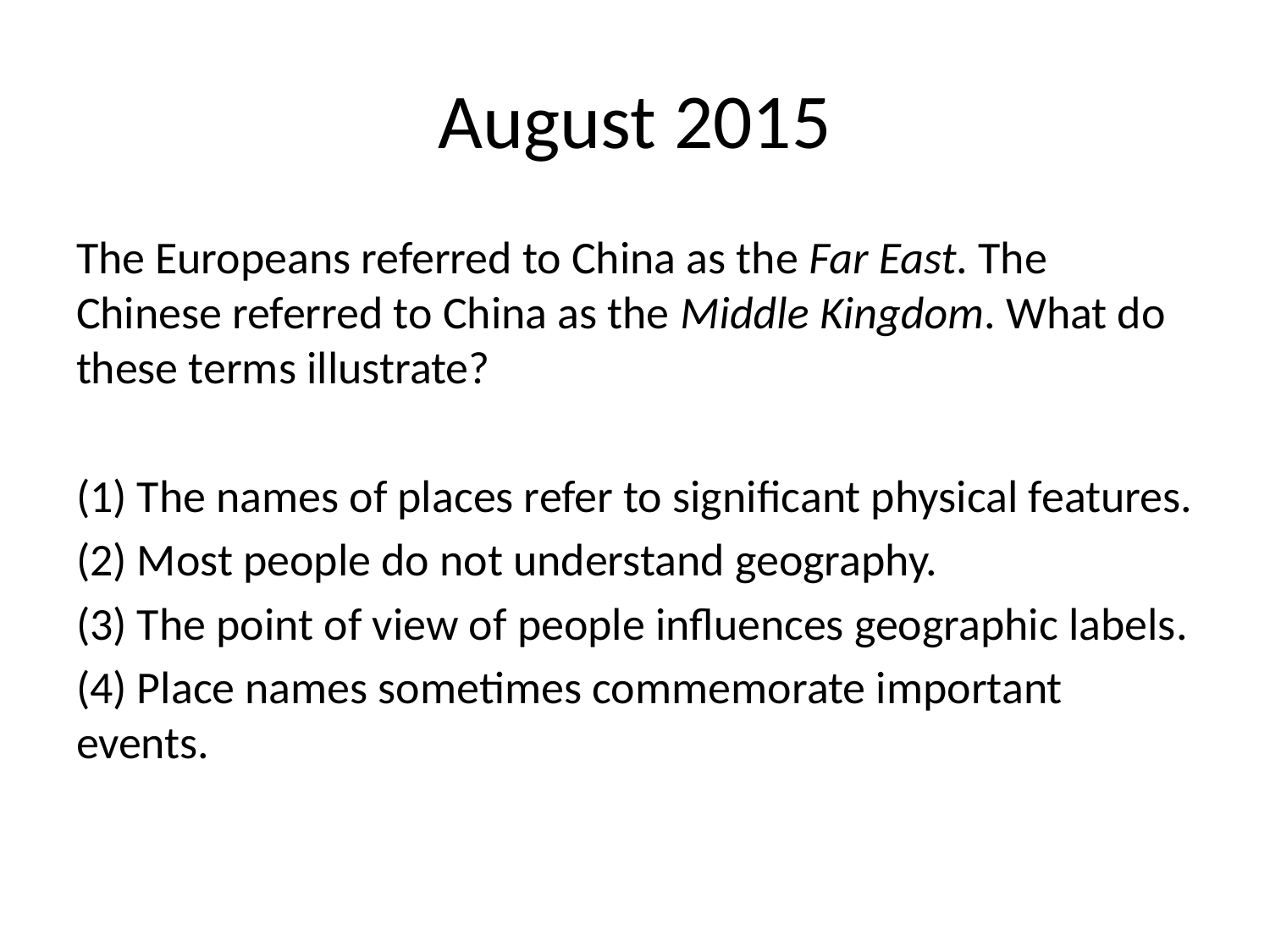

# August 2015
The Europeans referred to China as the Far East. The Chinese referred to China as the Middle Kingdom. What do these terms illustrate?

(1) The names of places refer to significant physical features.
(2) Most people do not understand geography.
(3) The point of view of people influences geographic labels.
(4) Place names sometimes commemorate important events.